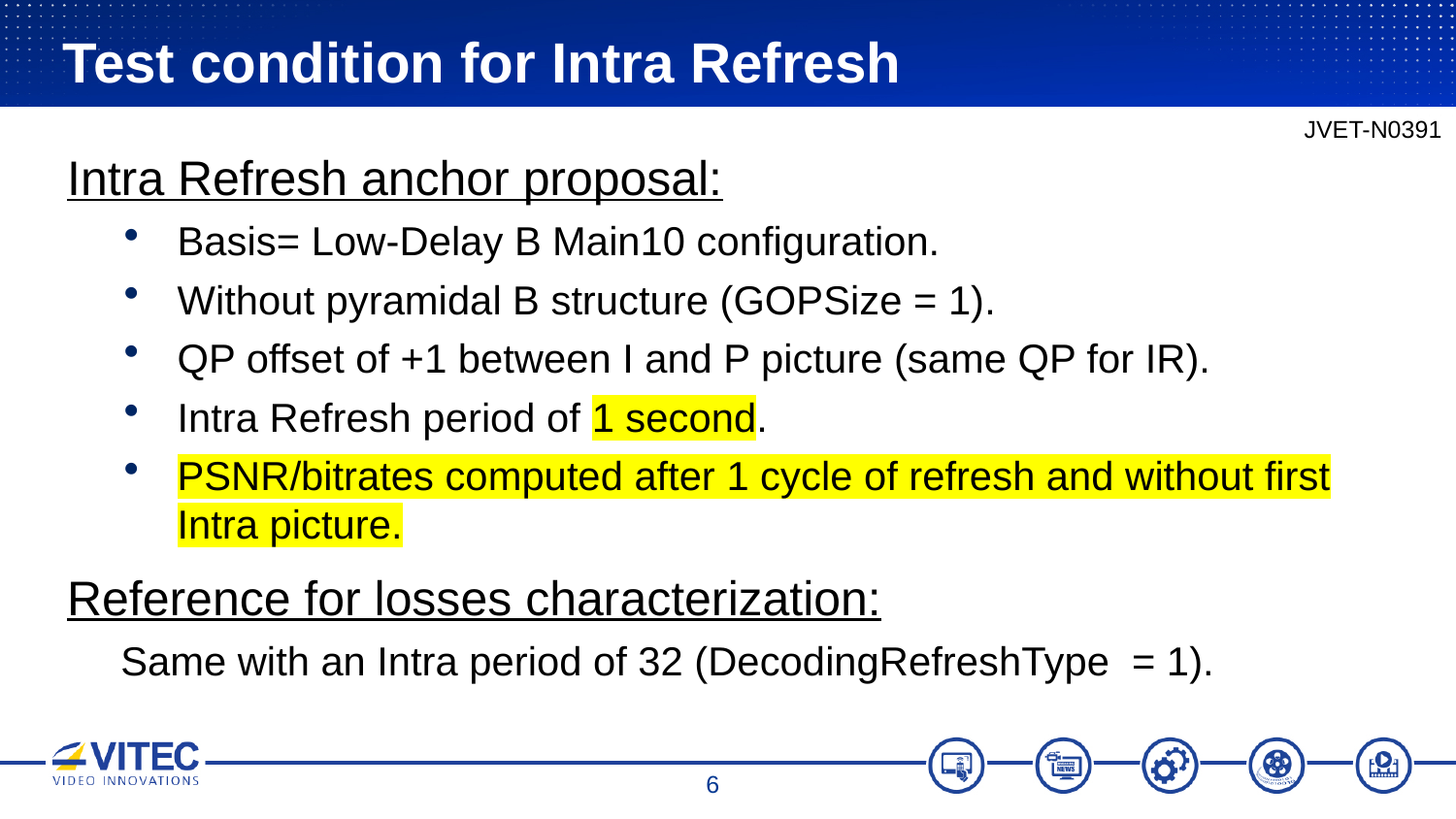

# Test condition for Intra Refresh
JVET-N0391
Intra Refresh anchor proposal:
Basis= Low-Delay B Main10 configuration.
Without pyramidal B structure (GOPSize = 1).
QP offset of +1 between I and P picture (same QP for IR).
Intra Refresh period of 1 second.
PSNR/bitrates computed after 1 cycle of refresh and without first Intra picture.
Reference for losses characterization:
Same with an Intra period of 32 (DecodingRefreshType  = 1).

6